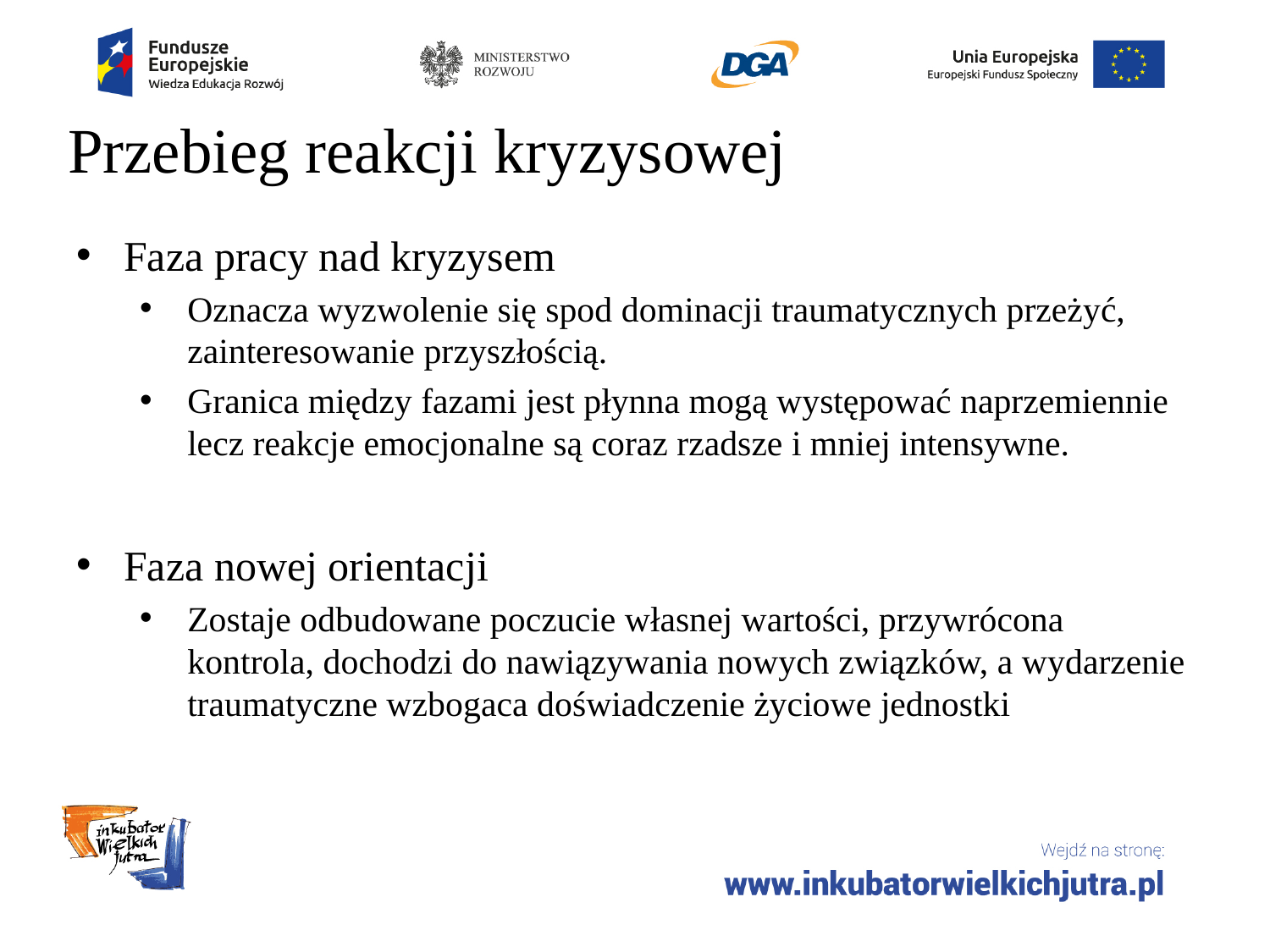

# Przebieg reakcji kryzysowej
Faza pracy nad kryzysem
Oznacza wyzwolenie się spod dominacji traumatycznych przeżyć, zainteresowanie przyszłością.
Granica między fazami jest płynna mogą występować naprzemiennie lecz reakcje emocjonalne są coraz rzadsze i mniej intensywne.

Faza nowej orientacji
Zostaje odbudowane poczucie własnej wartości, przywrócona kontrola, dochodzi do nawiązywania nowych związków, a wydarzenie traumatyczne wzbogaca doświadczenie życiowe jednostki